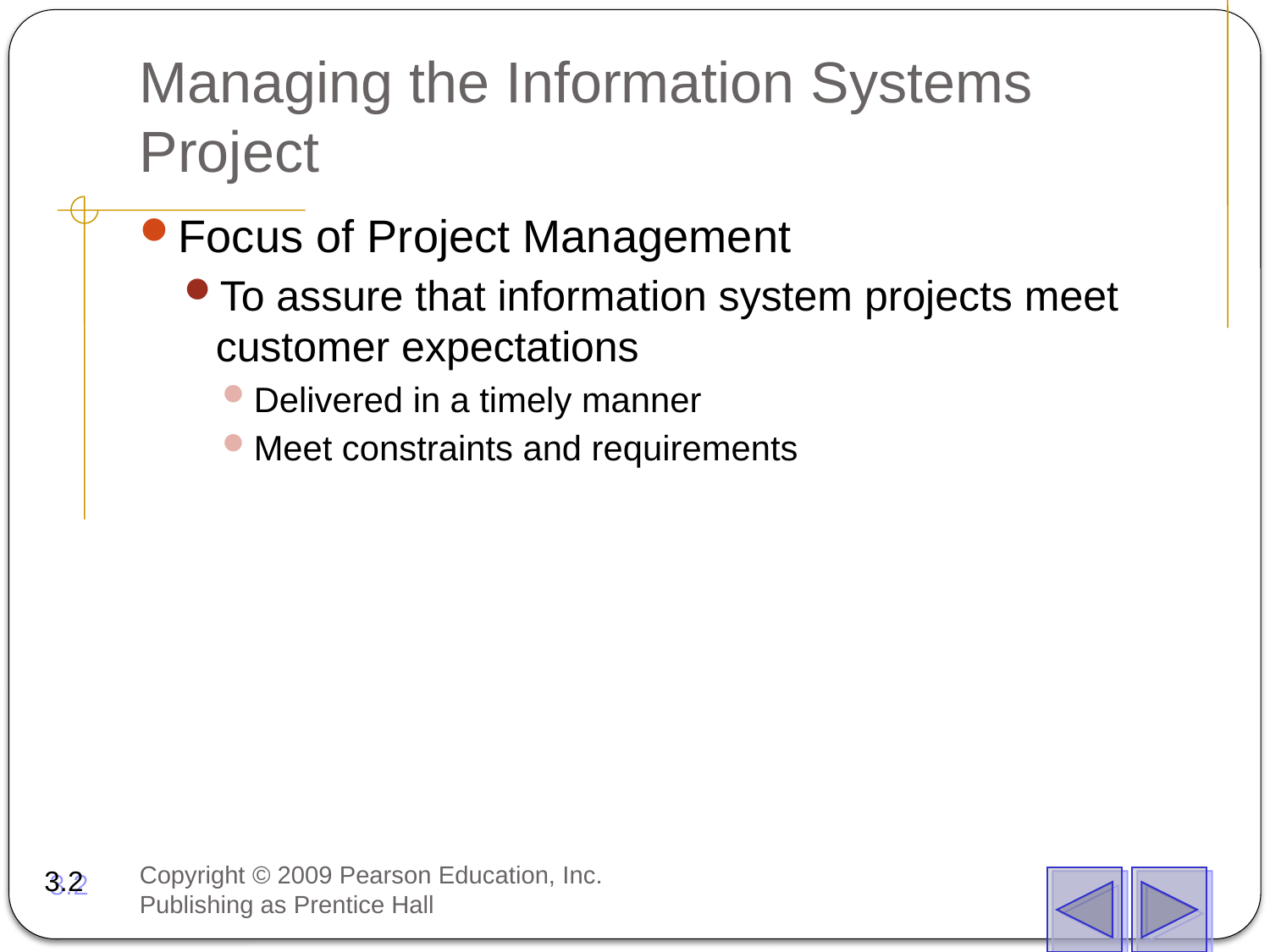

# Managing the Information Systems Project
Focus of Project Management
To assure that information system projects meet customer expectations
Delivered in a timely manner
Meet constraints and requirements
3.2
Copyright © 2009 Pearson Education, Inc. Publishing as Prentice Hall